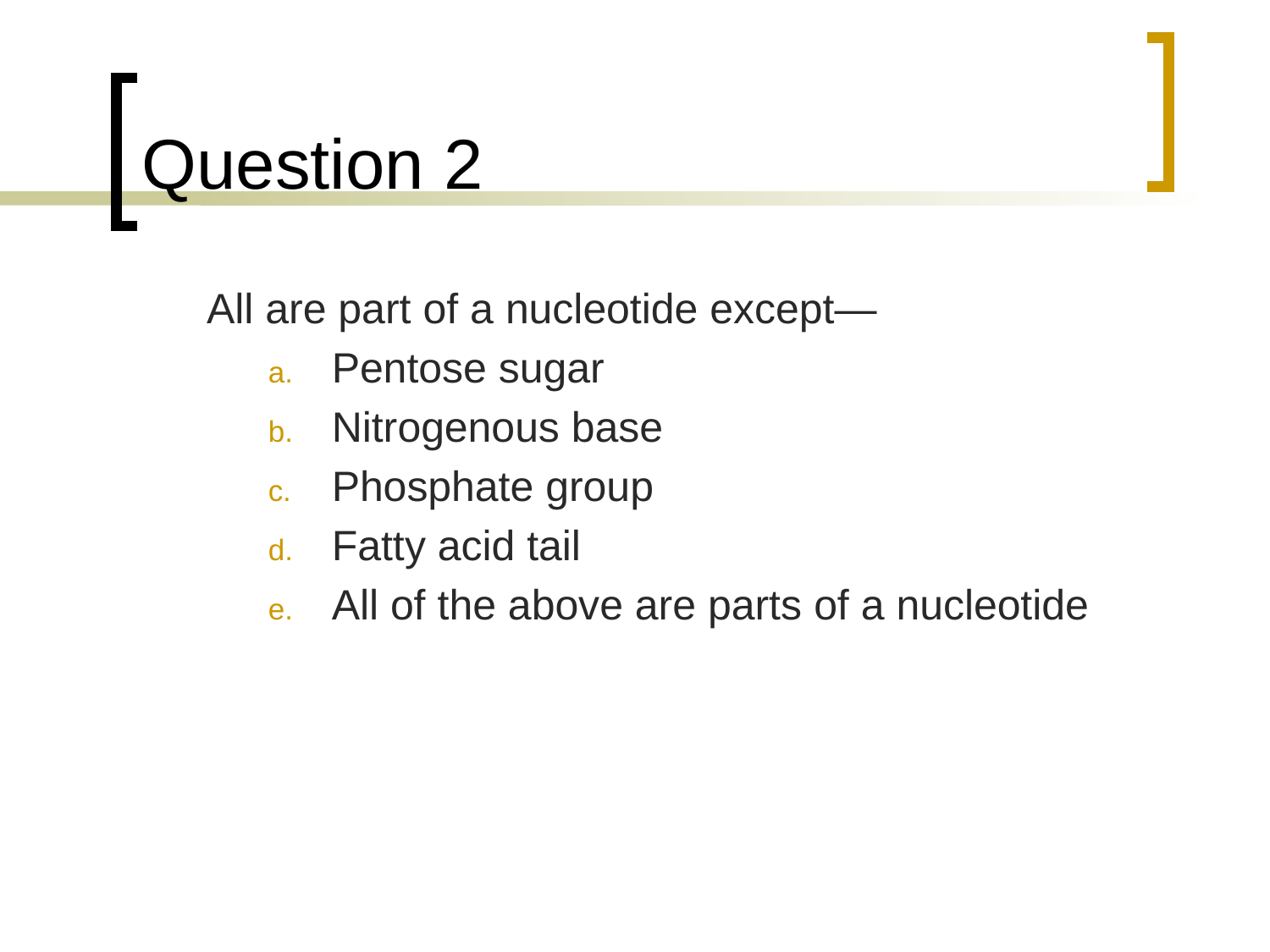

# Question 2
	All are part of a nucleotide except—
Pentose sugar
Nitrogenous base
Phosphate group
Fatty acid tail
All of the above are parts of a nucleotide